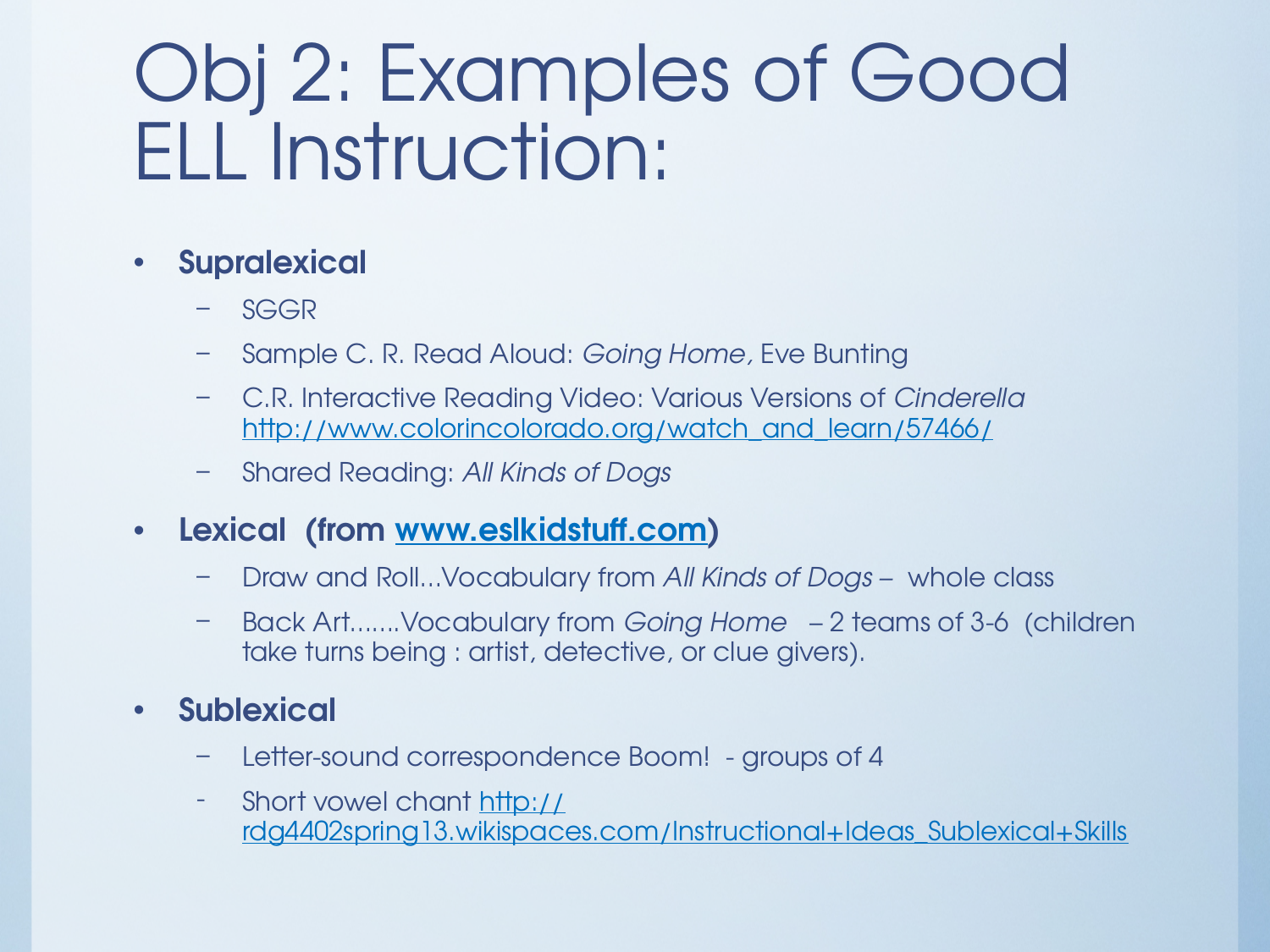

# Obj 2: Examples of Good ELL Instruction:
Supralexical
SGGR
Sample C. R. Read Aloud: Going Home, Eve Bunting
C.R. Interactive Reading Video: Various Versions of Cinderella http://www.colorincolorado.org/watch_and_learn/57466/
Shared Reading: All Kinds of Dogs
Lexical  (from www.eslkidstuff.com)
Draw and Roll…Vocabulary from All Kinds of Dogs –  whole class
Back Art…….Vocabulary from Going Home   – 2 teams of 3-6  (children take turns being : artist, detective, or clue givers).
Sublexical
Letter-sound correspondence Boom!  - groups of 4
Short vowel chant http://rdg4402spring13.wikispaces.com/Instructional+Ideas_Sublexical+Skills